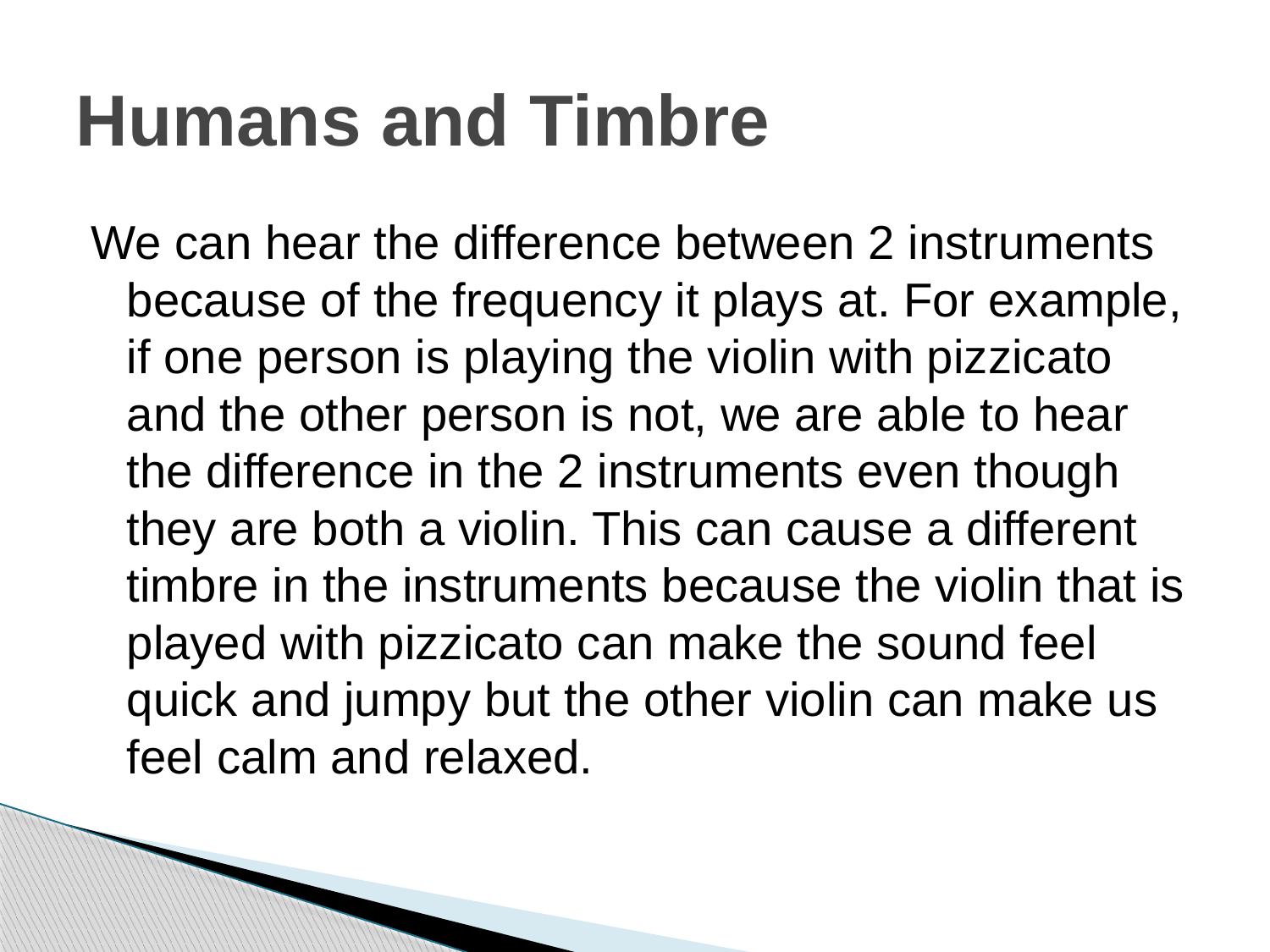

# Humans and Timbre
We can hear the difference between 2 instruments because of the frequency it plays at. For example, if one person is playing the violin with pizzicato and the other person is not, we are able to hear the difference in the 2 instruments even though they are both a violin. This can cause a different timbre in the instruments because the violin that is played with pizzicato can make the sound feel quick and jumpy but the other violin can make us feel calm and relaxed.